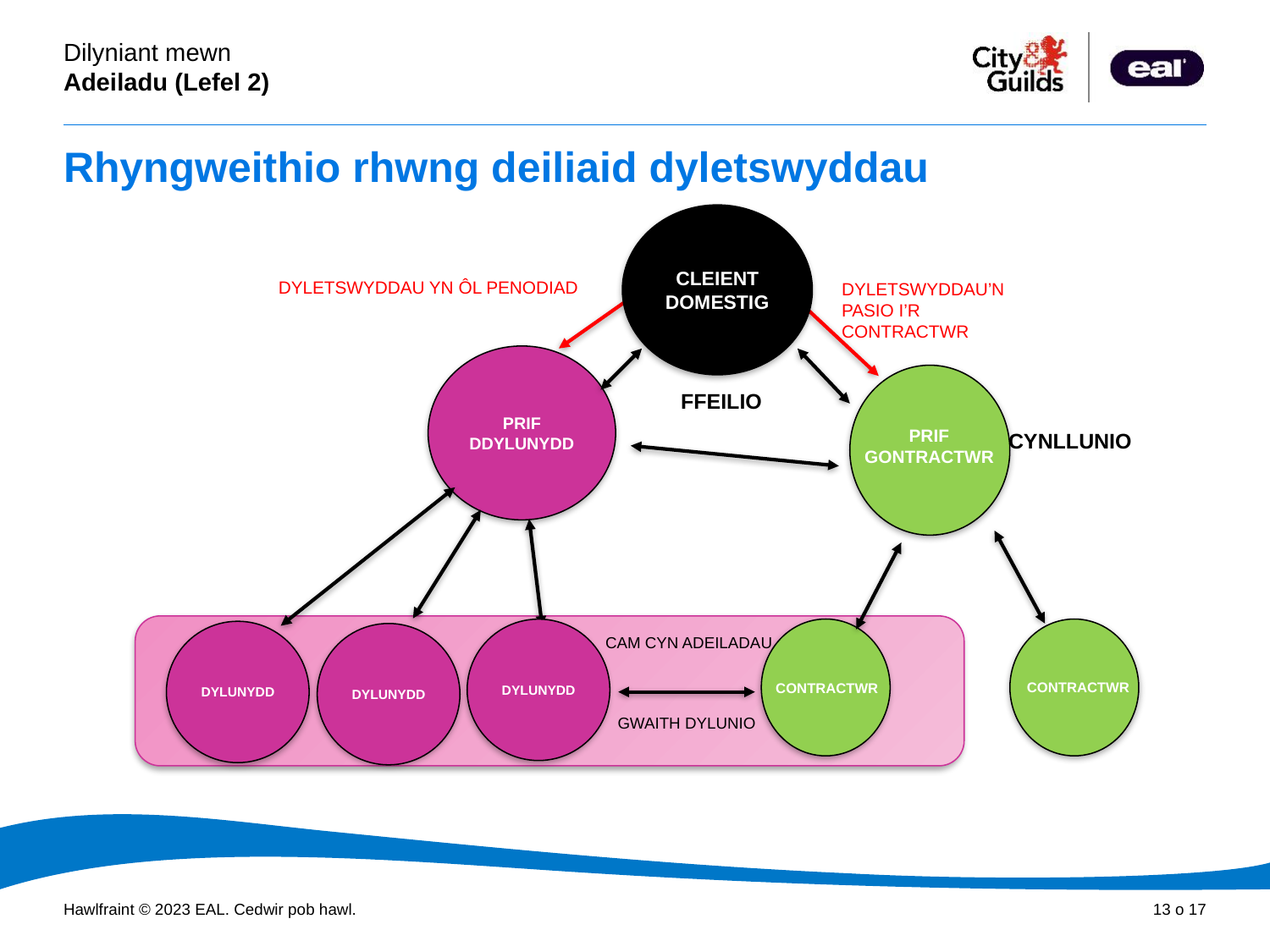

# Rhyngweithio rhwng deiliaid dyletswyddau
CLEIENT DOMESTIG
DYLETSWYDDAU YN ÔL PENODIAD
DYLETSWYDDAU’N PASIO I’R CONTRACTWR
PRIF DDYLUNYDD

FFEILIO
PRIF GONTRACTWR
CYNLLUNIO

DYLUNYDD
DYLUNYDD
DYLUNYDD
CAM CYN ADEILADAU
CONTRACTWR
CONTRACTWR
GWAITH DYLUNIO